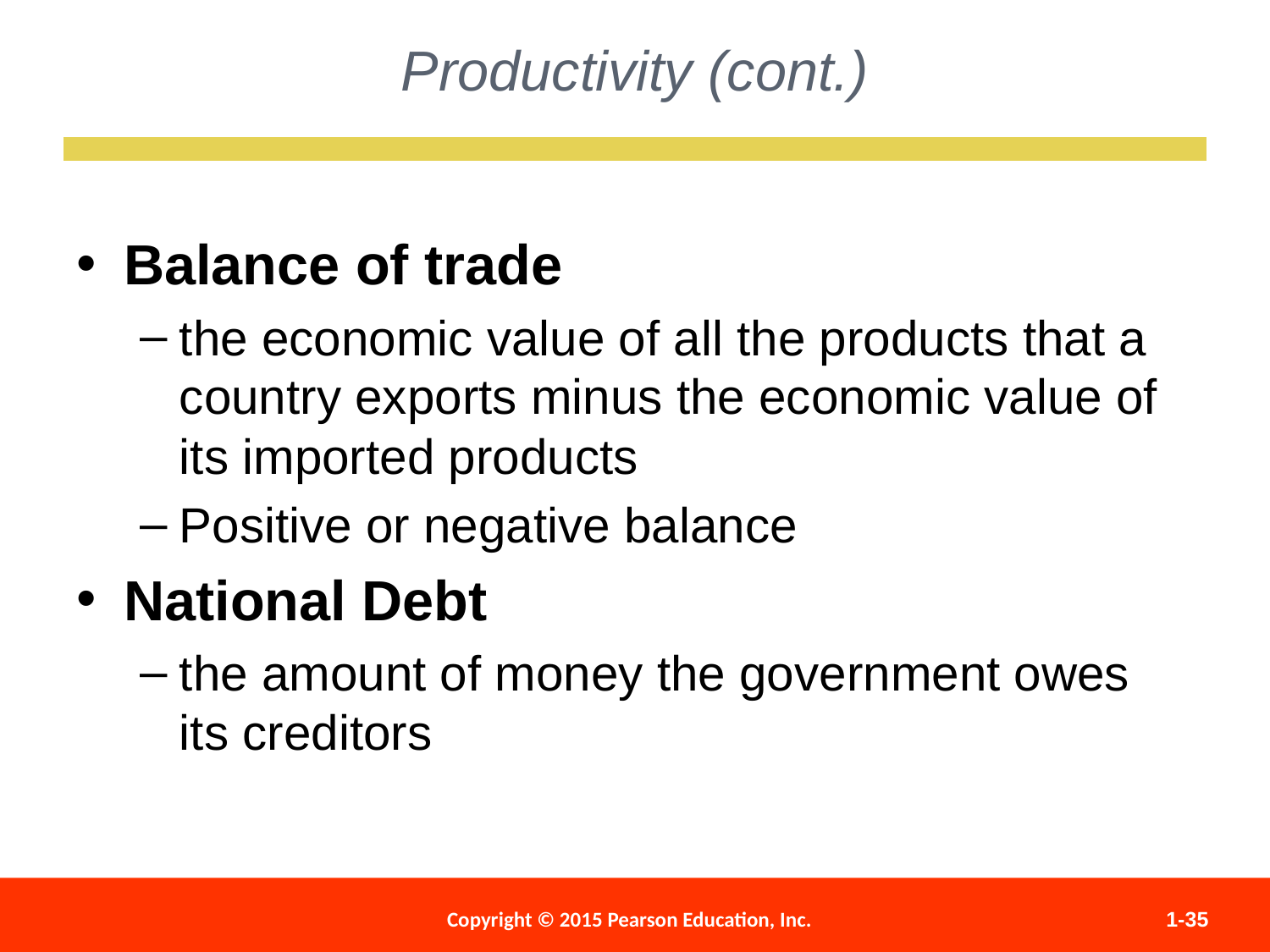

Balance of trade
the economic value of all the products that a country exports minus the economic value of its imported products
Positive or negative balance
National Debt
the amount of money the government owes its creditors

Productivity (cont.)